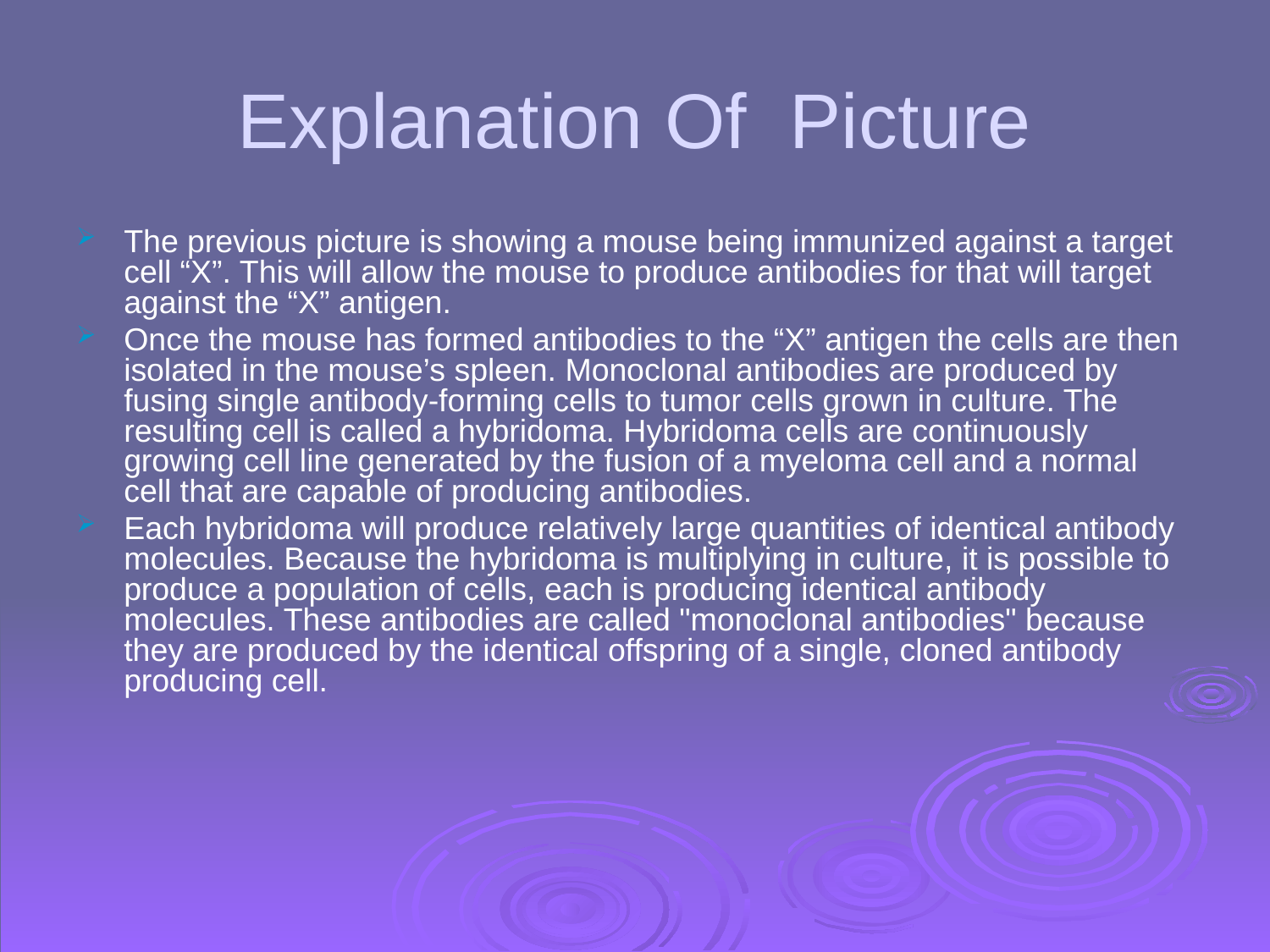

# Explanation Of  Picture
The previous picture is showing a mouse being immunized against a target cell “X”. This will allow the mouse to produce antibodies for that will target against the “X” antigen.
Once the mouse has formed antibodies to the “X” antigen the cells are then isolated in the mouse’s spleen. Monoclonal antibodies are produced by fusing single antibody-forming cells to tumor cells grown in culture. The resulting cell is called a hybridoma. Hybridoma cells are continuously growing cell line generated by the fusion of a myeloma cell and a normal cell that are capable of producing antibodies.
Each hybridoma will produce relatively large quantities of identical antibody molecules. Because the hybridoma is multiplying in culture, it is possible to produce a population of cells, each is producing identical antibody molecules. These antibodies are called "monoclonal antibodies" because they are produced by the identical offspring of a single, cloned antibody producing cell.